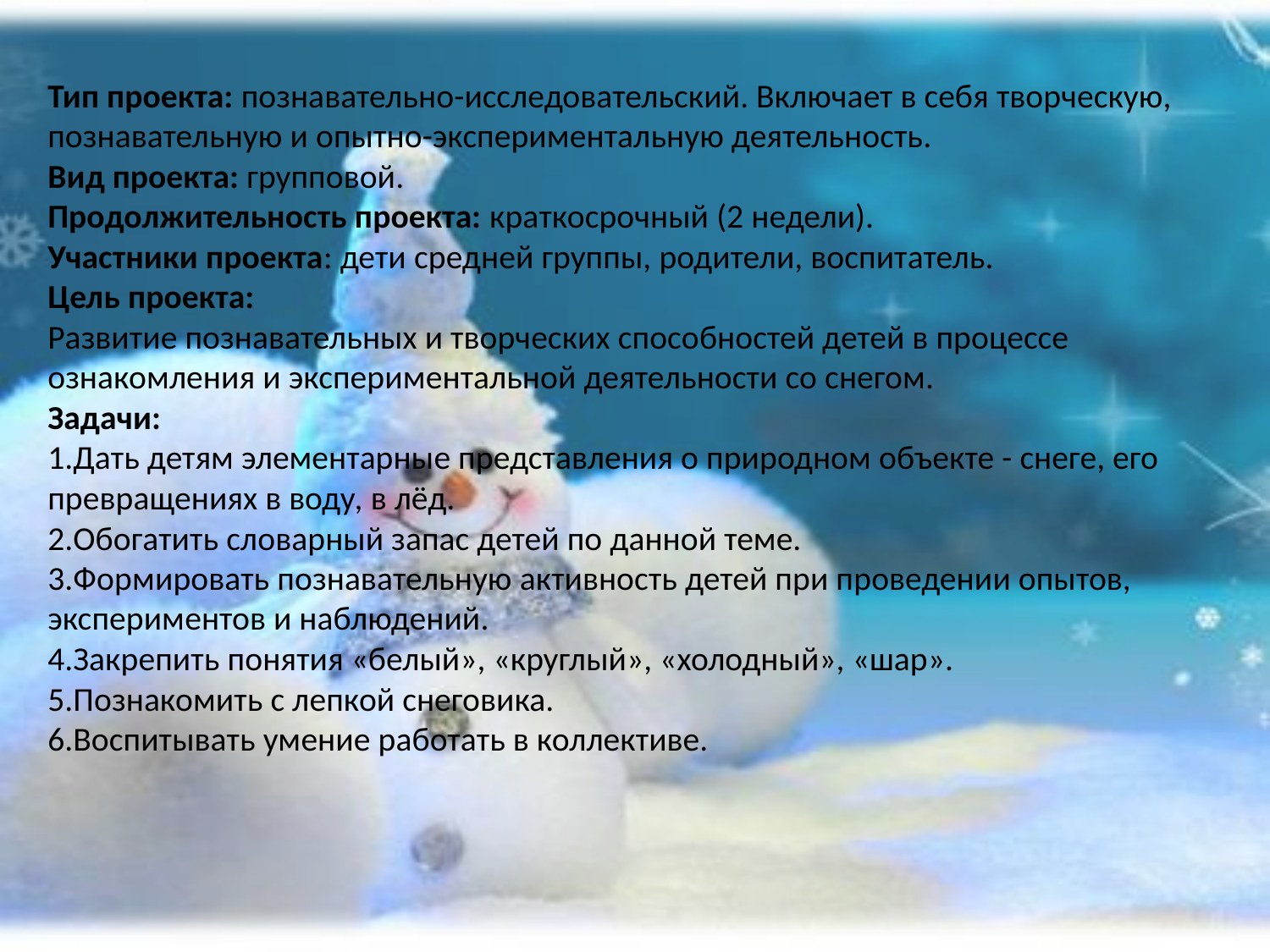

# Тип проекта: познавательно-исследовательский. Включает в себя творческую, познавательную и опытно-экспериментальную деятельность. Вид проекта: групповой. Продолжительность проекта: краткосрочный (2 недели). Участники проекта: дети средней группы, родители, воспитатель. Цель проекта: Развитие познавательных и творческих способностей детей в процессе ознакомления и экспериментальной деятельности со снегом. Задачи: 1.Дать детям элементарные представления о природном объекте - снеге, его превращениях в воду, в лёд. 2.Обогатить словарный запас детей по данной теме. 3.Формировать познавательную активность детей при проведении опытов, экспериментов и наблюдений. 4.Закрепить понятия «белый», «круглый», «холодный», «шар». 5.Познакомить с лепкой снеговика. 6.Воспитывать умение работать в коллективе.